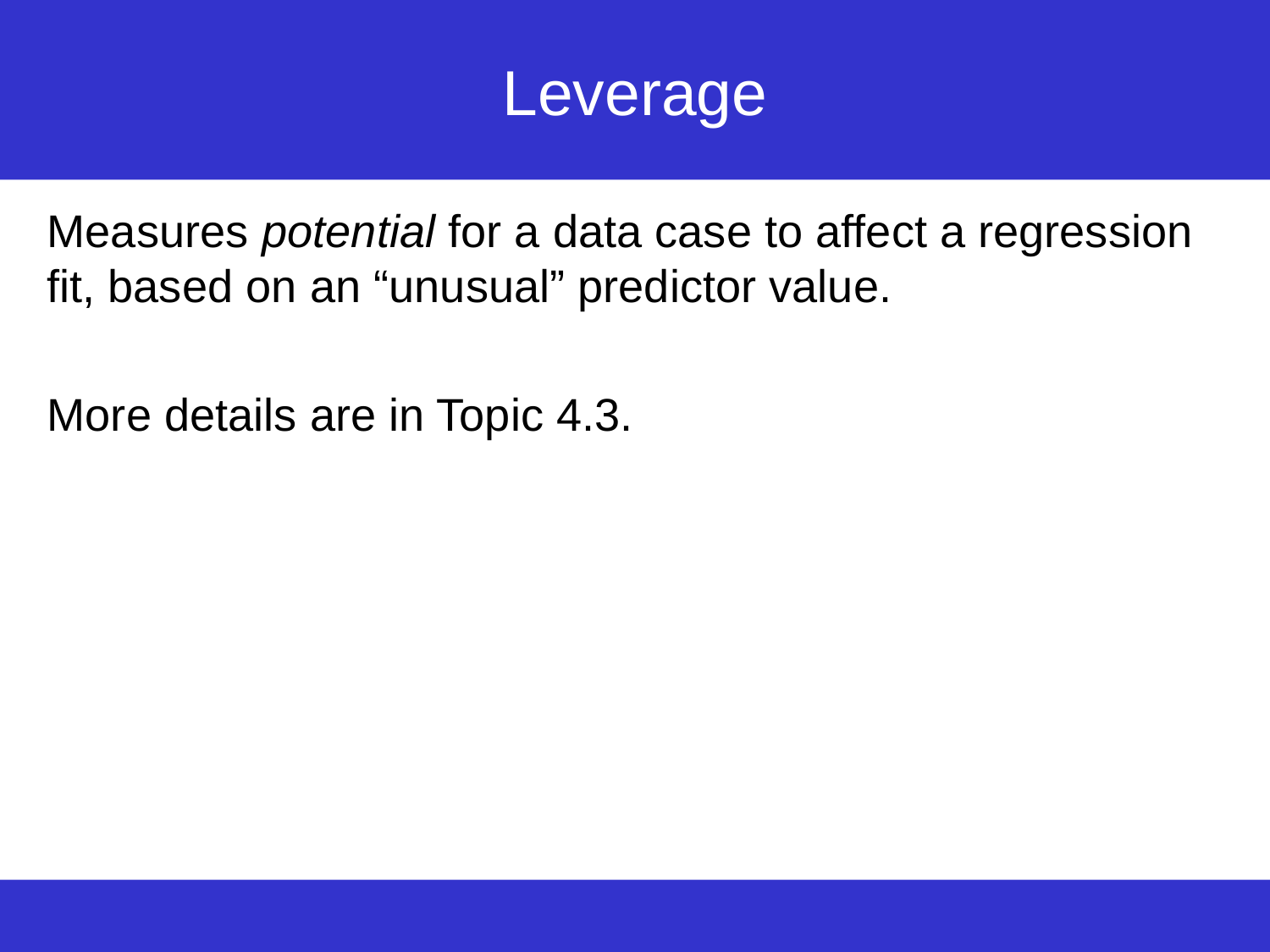

# Leverage
Measures potential for a data case to affect a regression fit, based on an “unusual” predictor value.

More details are in Topic 4.3.